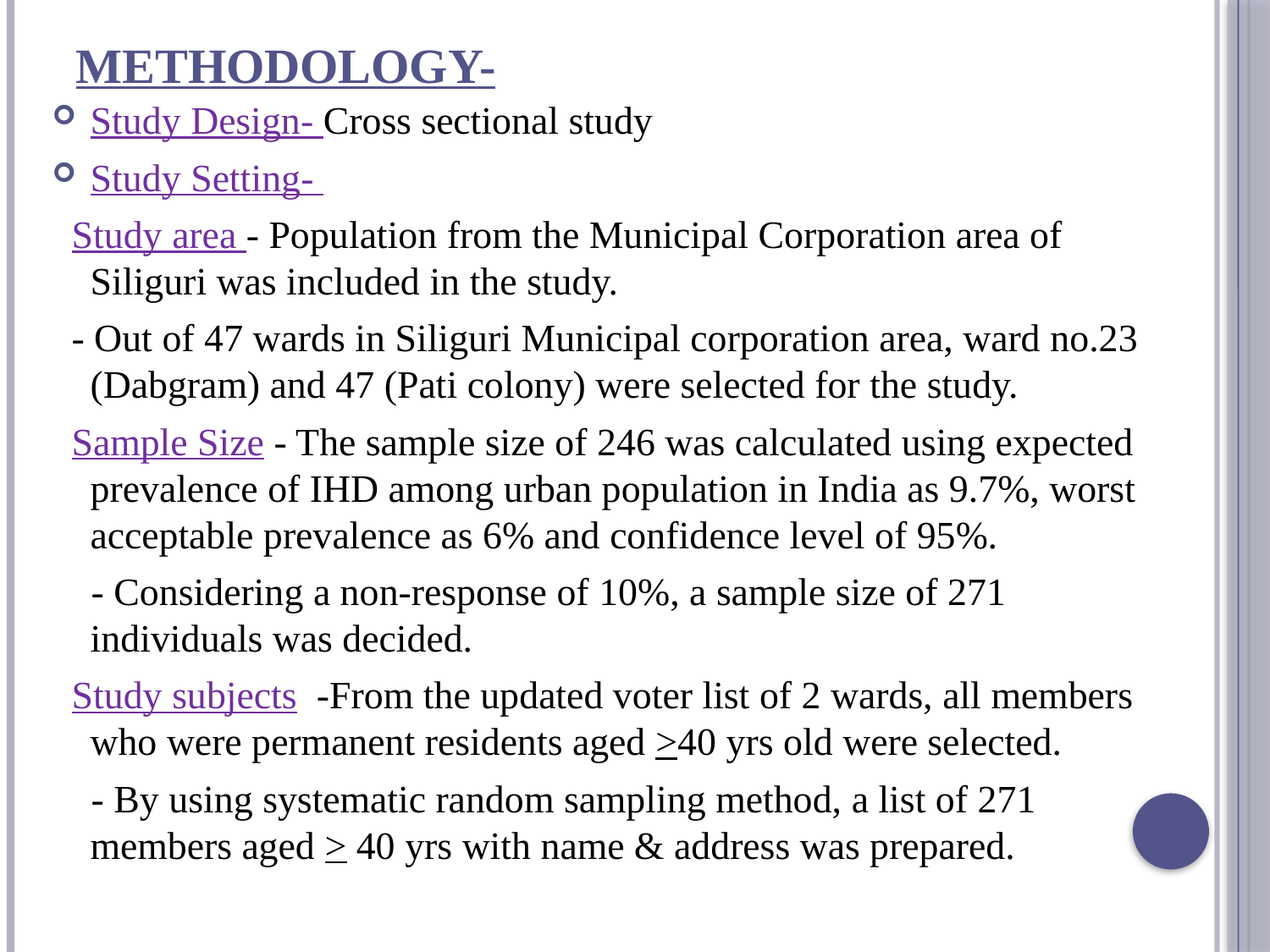

# Methodology-
Study Design- Cross sectional study
Study Setting-
  Study area - Population from the Municipal Corporation area of Siliguri was included in the study.
  - Out of 47 wards in Siliguri Municipal corporation area, ward no.23 (Dabgram) and 47 (Pati colony) were selected for the study.
  Sample Size - The sample size of 246 was calculated using expected prevalence of IHD among urban population in India as 9.7%, worst acceptable prevalence as 6% and confidence level of 95%.
    - Considering a non-response of 10%, a sample size of 271 individuals was decided.
  Study subjects  -From the updated voter list of 2 wards, all members who were permanent residents aged >40 yrs old were selected.
    - By using systematic random sampling method, a list of 271 members aged > 40 yrs with name & address was prepared.